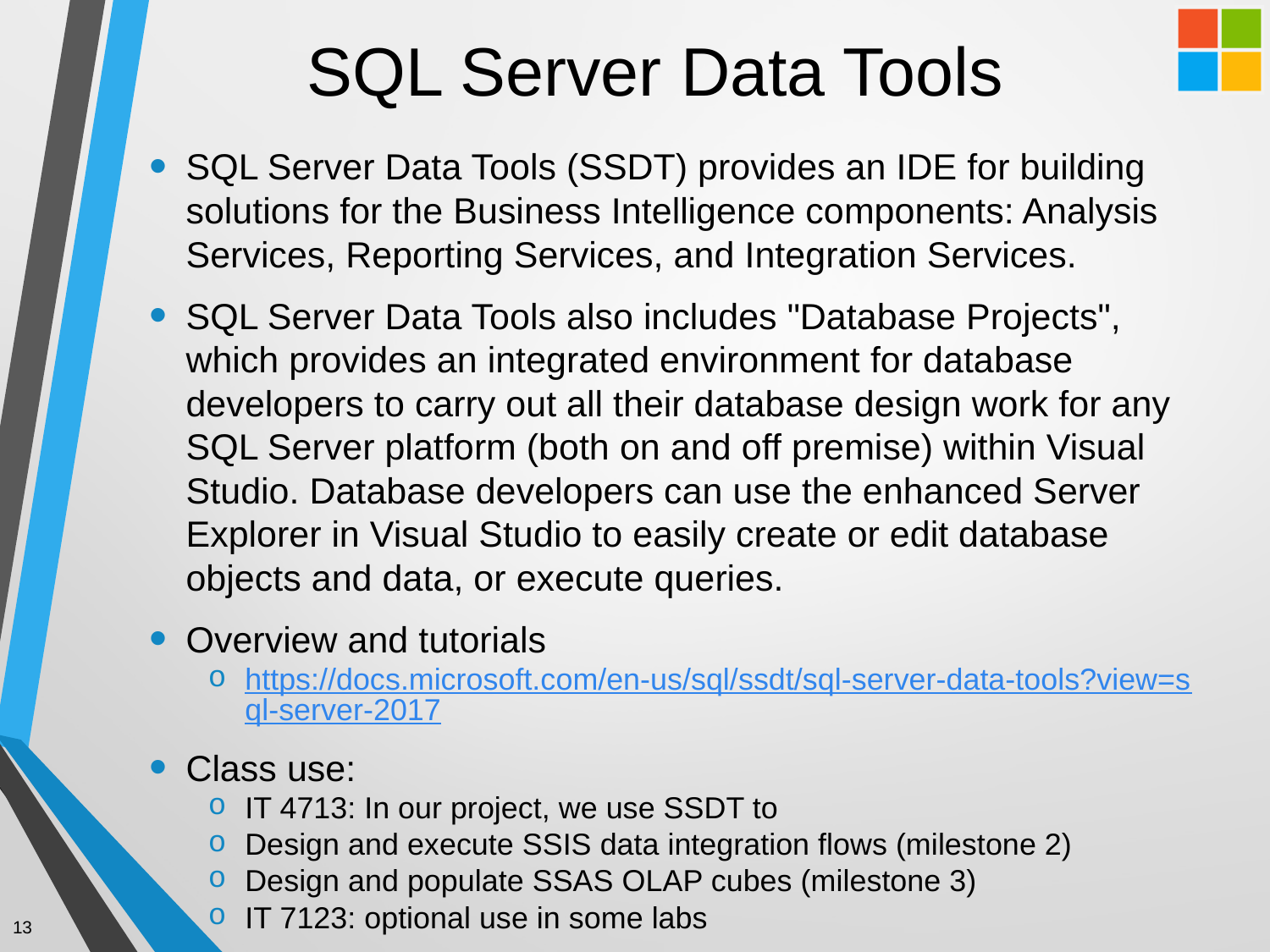

# SQL Server Data Tools
SQL Server Data Tools (SSDT) provides an IDE for building solutions for the Business Intelligence components: Analysis Services, Reporting Services, and Integration Services.
SQL Server Data Tools also includes "Database Projects", which provides an integrated environment for database developers to carry out all their database design work for any SQL Server platform (both on and off premise) within Visual Studio. Database developers can use the enhanced Server Explorer in Visual Studio to easily create or edit database objects and data, or execute queries.
Overview and tutorials
https://docs.microsoft.com/en-us/sql/ssdt/sql-server-data-tools?view=sql-server-2017
Class use:
IT 4713: In our project, we use SSDT to
Design and execute SSIS data integration flows (milestone 2)
Design and populate SSAS OLAP cubes (milestone 3)
IT 7123: optional use in some labs
13